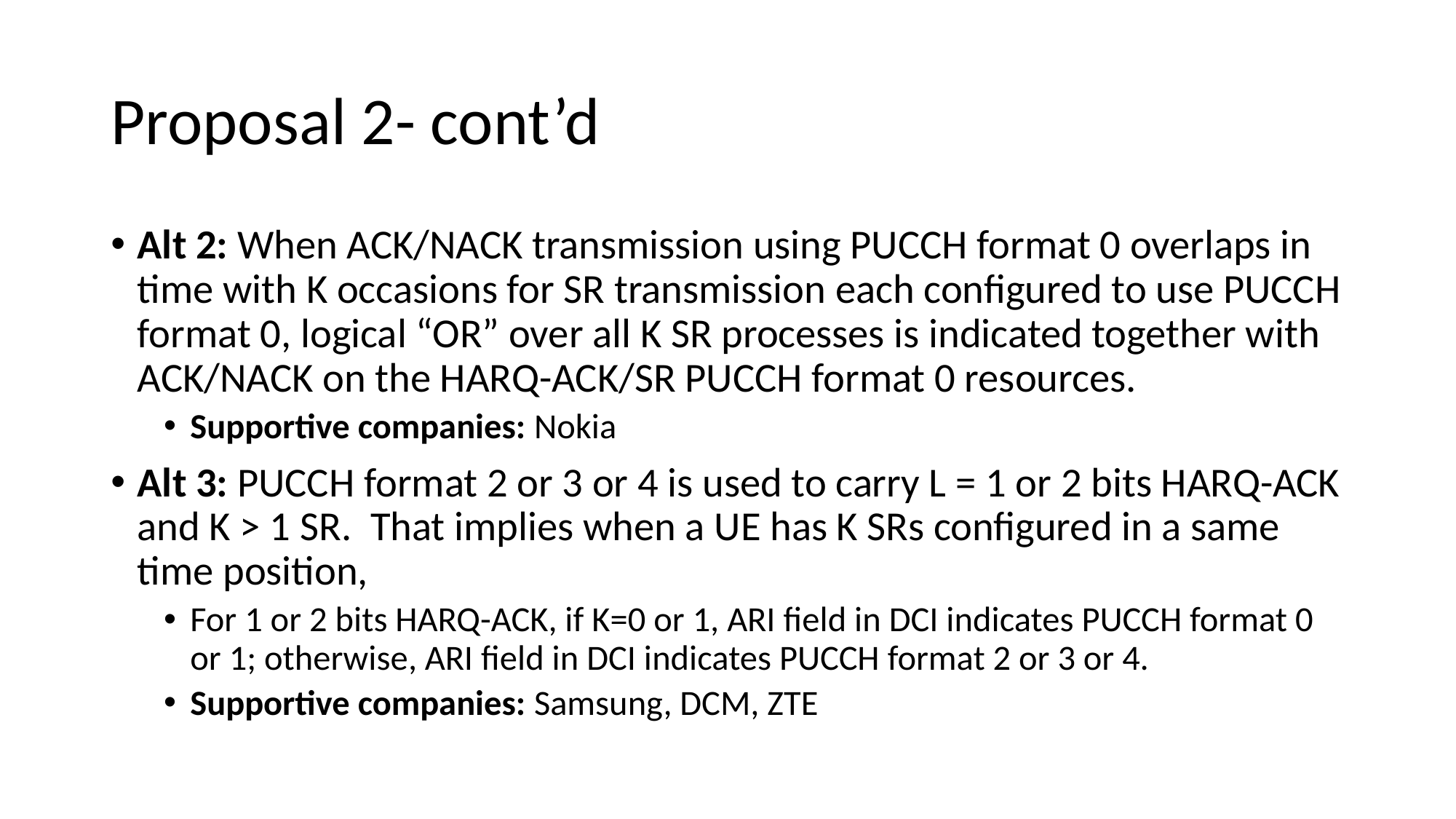

# Proposal 2- cont’d
Alt 2: When ACK/NACK transmission using PUCCH format 0 overlaps in time with K occasions for SR transmission each configured to use PUCCH format 0, logical “OR” over all K SR processes is indicated together with ACK/NACK on the HARQ-ACK/SR PUCCH format 0 resources.
Supportive companies: Nokia
Alt 3: PUCCH format 2 or 3 or 4 is used to carry L = 1 or 2 bits HARQ-ACK and K > 1 SR.  That implies when a UE has K SRs configured in a same time position,
For 1 or 2 bits HARQ-ACK, if K=0 or 1, ARI field in DCI indicates PUCCH format 0 or 1; otherwise, ARI field in DCI indicates PUCCH format 2 or 3 or 4.
Supportive companies: Samsung, DCM, ZTE